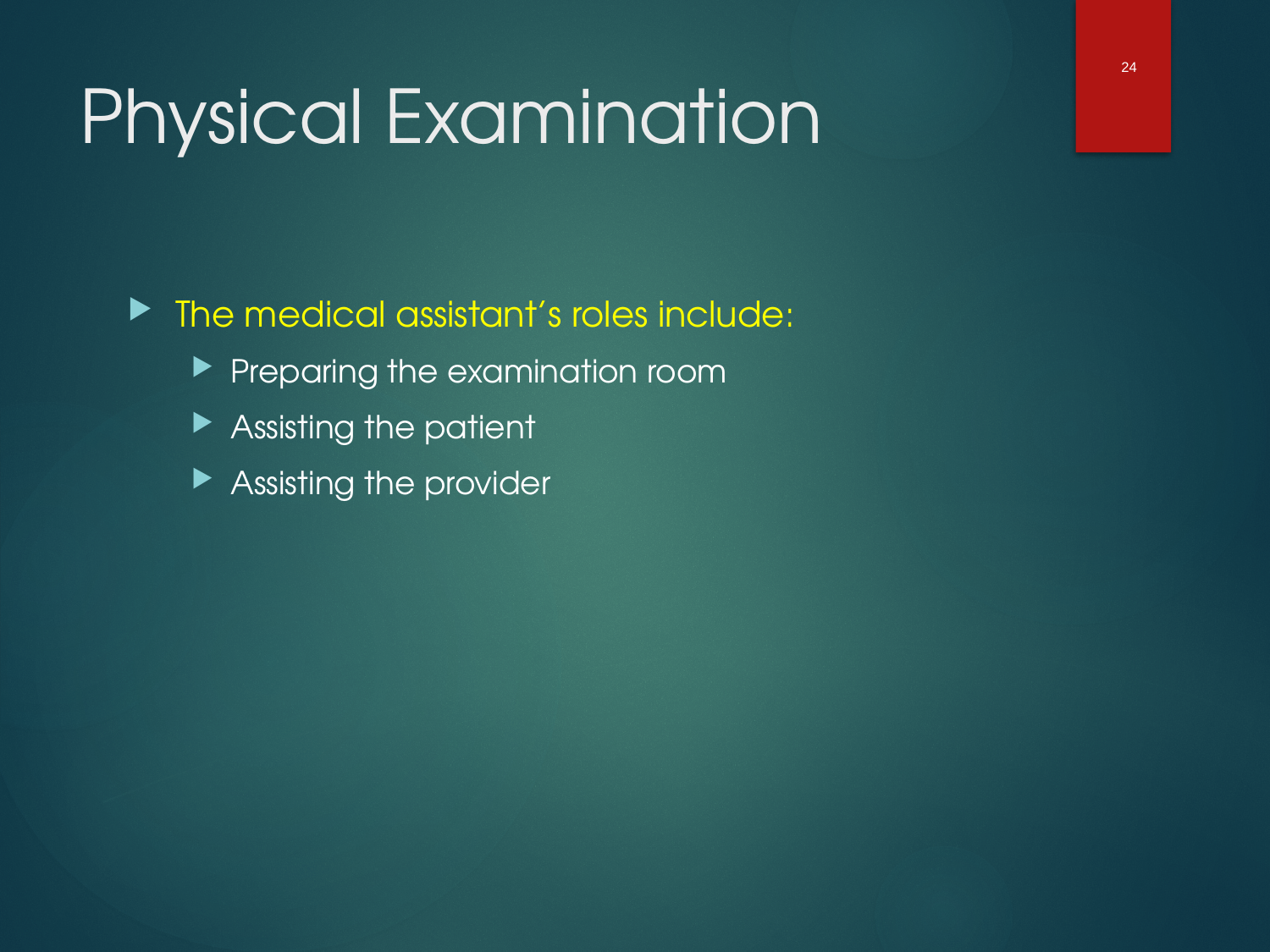

24

# Physical Examination
The medical assistant’s roles include:
Preparing the examination room
Assisting the patient
Assisting the provider